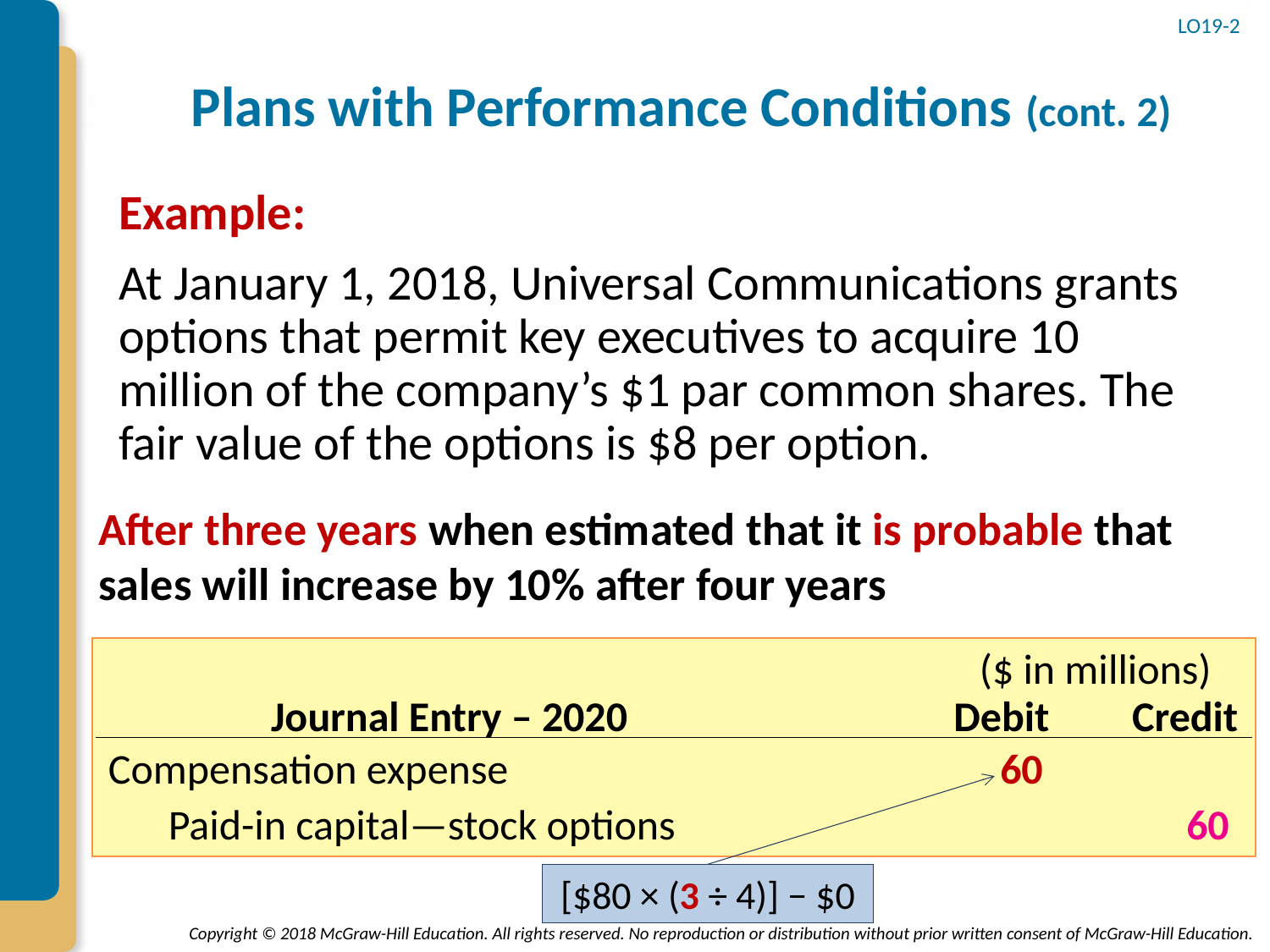

# Plans with Performance Conditions (cont. 2)
LO19-2
Example:
At January 1, 2018, Universal Communications grants options that permit key executives to acquire 10 million of the company’s $1 par common shares. The fair value of the options is $8 per option.

After three years when estimated that it is probable that sales will increase by 10% after four years
($ in millions)

Journal Entry – 2020
Debit
Credit
Compensation expense
60
Paid-in capital—stock options
60
[$80 × (3 ÷ 4)] − $0